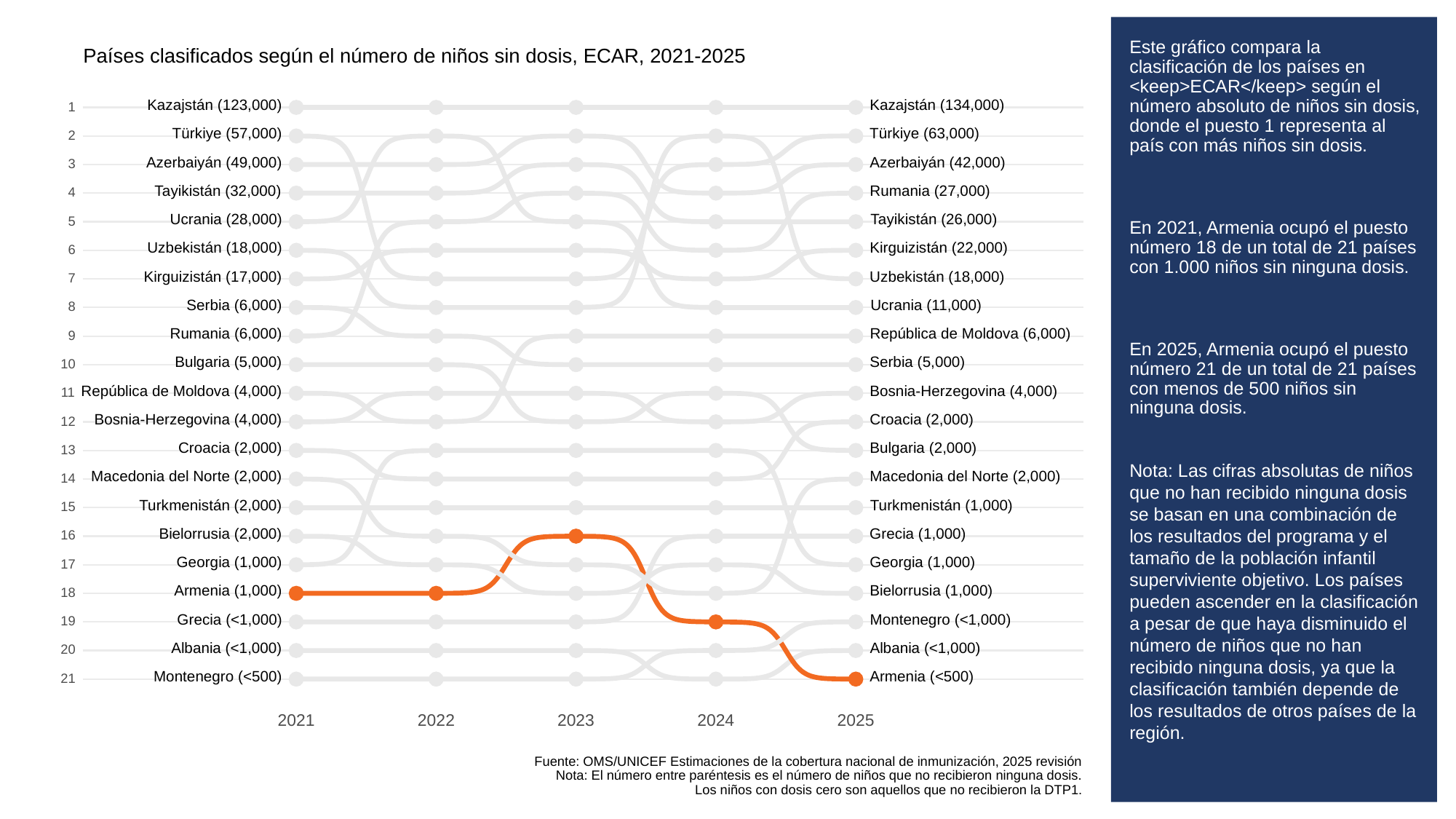

# Este gráfico compara la clasificación de los países en <keep>ECAR</keep> según el número absoluto de niños sin dosis, donde el puesto 1 representa al país con más niños sin dosis.

En 2021, Armenia ocupó el puesto número 18 de un total de 21 países con 1.000 niños sin ninguna dosis.

En 2025, Armenia ocupó el puesto número 21 de un total de 21 países con menos de 500 niños sin ninguna dosis.

Nota: Las cifras absolutas de niños que no han recibido ninguna dosis se basan en una combinación de los resultados del programa y el tamaño de la población infantil superviviente objetivo. Los países pueden ascender en la clasificación a pesar de que haya disminuido el número de niños que no han recibido ninguna dosis, ya que la clasificación también depende de los resultados de otros países de la región.

Países clasificados según el número de niños sin dosis, ECAR, 2021-2025
Kazajstán (123,000)
Kazajstán (134,000)

1

Türkiye (57,000)
Türkiye (63,000)

2

Azerbaiyán (49,000)
Azerbaiyán (42,000)

3

Tayikistán (32,000)
Rumania (27,000)

4

Ucrania (28,000)
Tayikistán (26,000)

5

Uzbekistán (18,000)
Kirguizistán (22,000)

6

Kirguizistán (17,000)
Uzbekistán (18,000)

7

Serbia (6,000)
Ucrania (11,000)

8

Rumania (6,000)
República de Moldova (6,000)

9

Bulgaria (5,000)
Serbia (5,000)

10

República de Moldova (4,000)
Bosnia-Herzegovina (4,000)

11

Bosnia-Herzegovina (4,000)
Croacia (2,000)

12

Croacia (2,000)
Bulgaria (2,000)

13

Macedonia del Norte (2,000)
Macedonia del Norte (2,000)

14

Turkmenistán (2,000)
Turkmenistán (1,000)

15

Bielorrusia (2,000)
Grecia (1,000)

16

Georgia (1,000)
Georgia (1,000)

17

Armenia (1,000)
Bielorrusia (1,000)

18

Grecia (<1,000)
Montenegro (<1,000)

19

Albania (<1,000)
Albania (<1,000)

20

Montenegro (<500)
Armenia (<500)

21

2023
2021
2022
2024
2025
Fuente: OMS/UNICEF Estimaciones de la cobertura nacional de inmunización, 2025 revisión
Nota: El número entre paréntesis es el número de niños que no recibieron ninguna dosis.
Los niños con dosis cero son aquellos que no recibieron la DTP1.